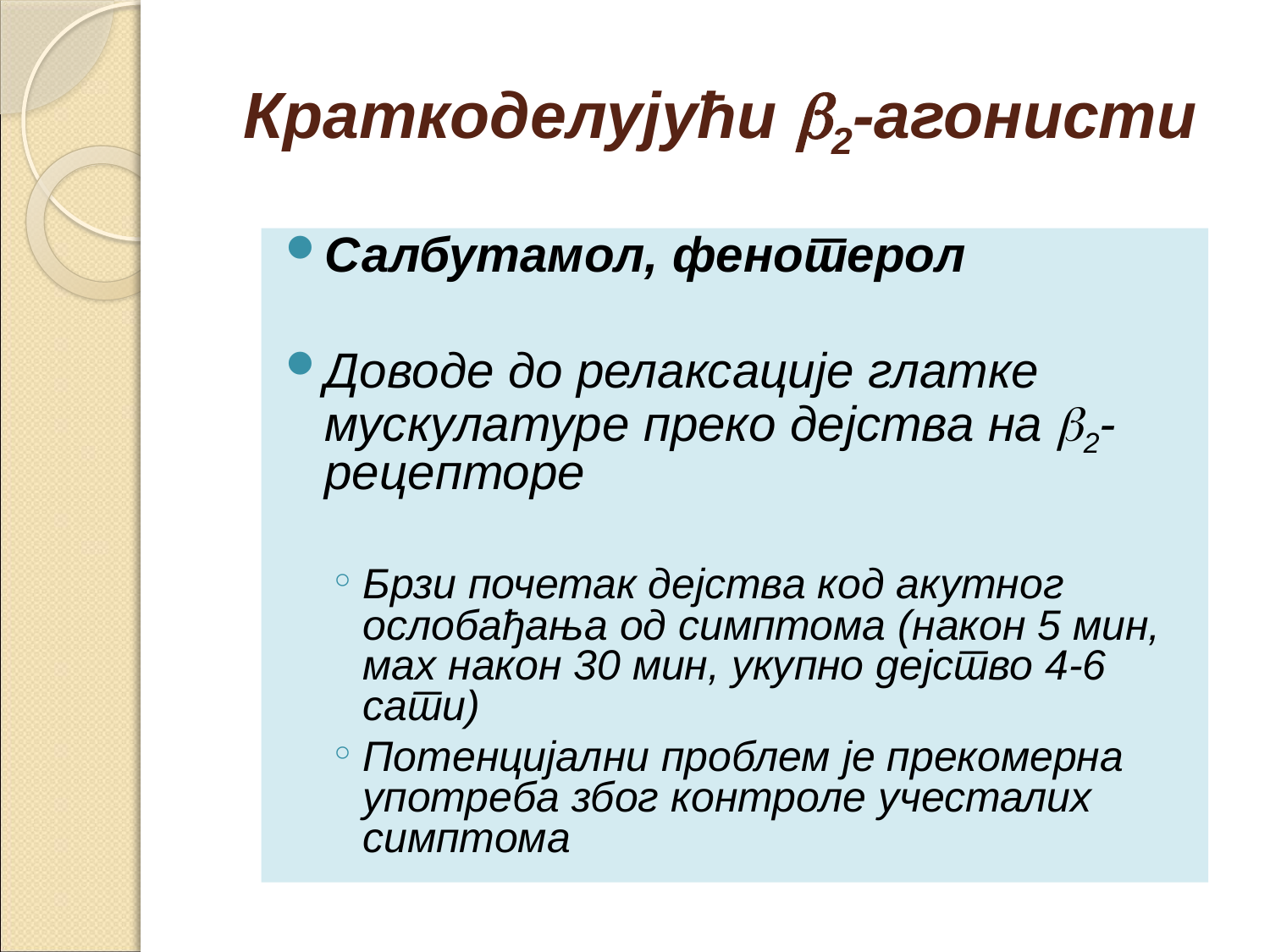

# Краткоделујући β2-агонисти
Салбутамол, фенотерол

Доводе до релаксације глатке мускулатуре преко дејства на β2-рецепторе

Брзи почетак дејства код акутног ослобађања од симптома (након 5 мин, маx након 30 мин, укупно дејство 4-6 сати)
Потенцијални проблем је прекомерна употреба због контроле учесталих симптома